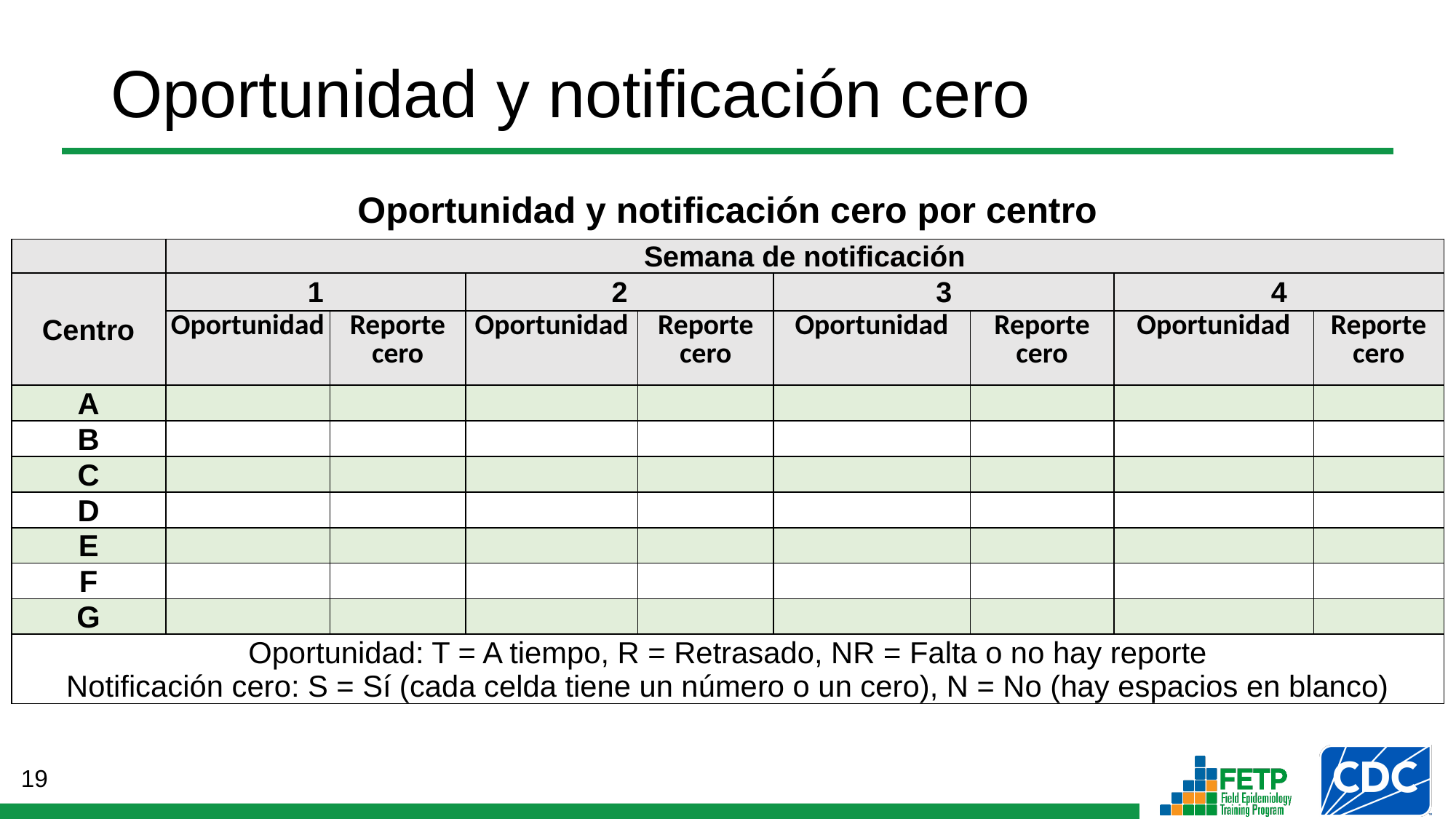

# Oportunidad y notificación cero
Oportunidad y notificación cero por centro
|  | Semana de notificación |  |  |  |  |  |  |  |
| --- | --- | --- | --- | --- | --- | --- | --- | --- |
| Centro | 1 |  | 2 |  | 3 |  | 4 |  |
|  | Oportunidad | Reporte cero | Oportunidad | Reporte cero | Oportunidad | Reporte cero | Oportunidad | Reporte cero |
| A |  |  |  |  |  |  |  |  |
| B |  |  |  |  |  |  |  |  |
| C |  |  |  |  |  |  |  |  |
| D |  |  |  |  |  |  |  |  |
| E |  |  |  |  |  |  |  |  |
| F |  |  |  |  |  |  |  |  |
| G |  |  |  |  |  |  |  |  |
| Oportunidad: T = A tiempo, R = Retrasado, NR = Falta o no hay reporte Notificación cero: S = Sí (cada celda tiene un número o un cero), N = No (hay espacios en blanco) |  |  |  |  |  |  |  |  |